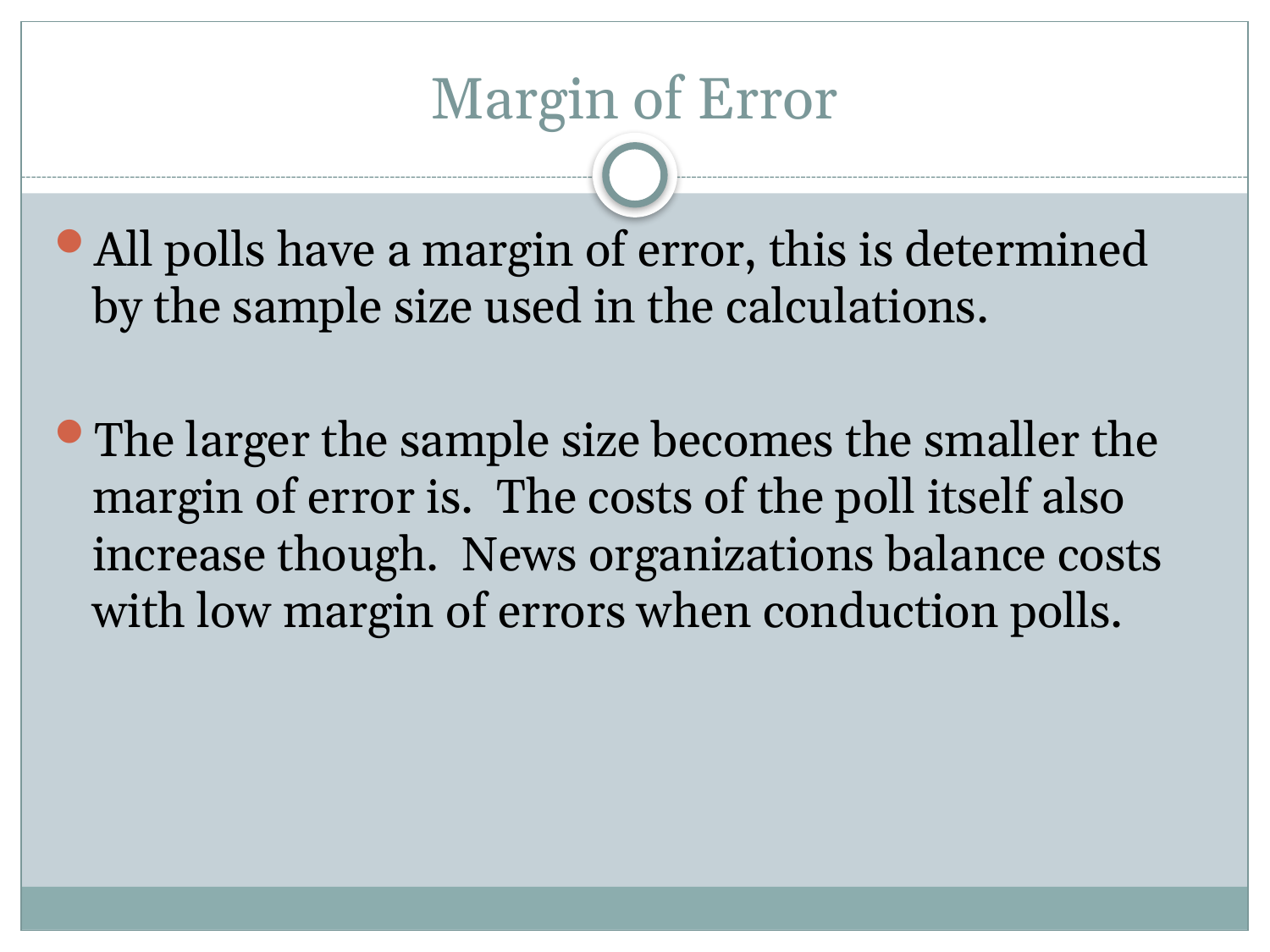

# Margin of Error
All polls have a margin of error, this is determined by the sample size used in the calculations.

The larger the sample size becomes the smaller the margin of error is.  The costs of the poll itself also increase though.  News organizations balance costs with low margin of errors when conduction polls.